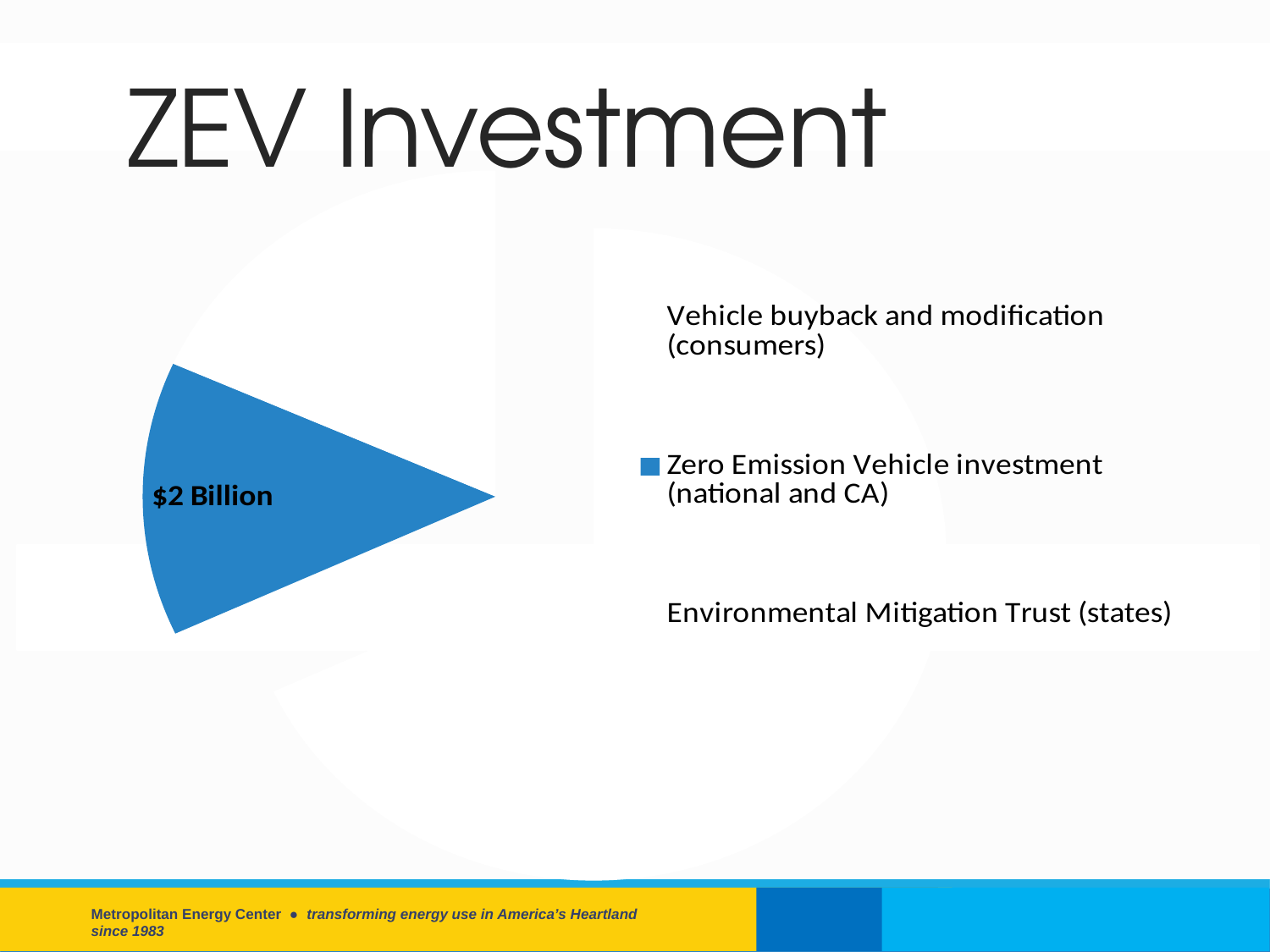

### Chart

| Category | Settlement Breakdown |
|---|---|
| Vehicle buyback and modification (consumers) | 10033000000.0 |
| Zero Emission Vehicle investment (national and CA) | 2000000000.0 |
| Environmental Mitigation Trust (states) | 2700000000.0 |
# ZEV Investment